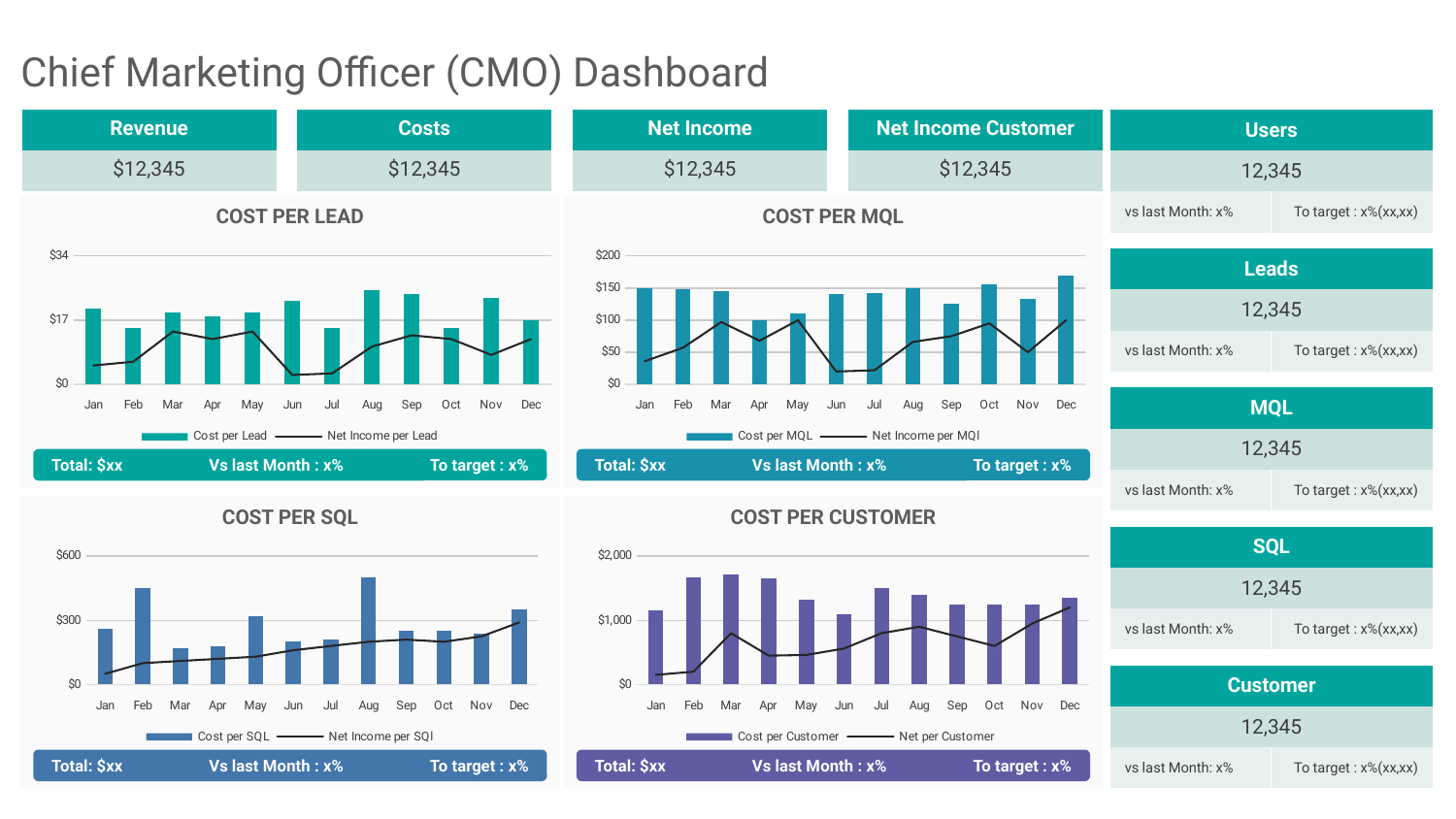

# Chief Marketing Officer (CMO) Dashboard
| Revenue |
| --- |
| $12,345 |
| Costs |
| --- |
| $12,345 |
| Net Income |
| --- |
| $12,345 |
| Net Income Customer |
| --- |
| $12,345 |
| Users |  |
| --- | --- |
| 12,345 |  |
| vs last Month: x% | To target : x%(xx,xx) |

COST PER LEAD
COST PER MQL

### Chart

| Category | Cost per Lead | Net Income per Lead |
|---|---|---|
| Jan | 20.0 | 5.0 |
| Feb | 15.0 | 6.0 |
| Mar | 19.0 | 14.0 |
| Apr | 18.0 | 12.0 |
| May | 19.0 | 14.0 |
| Jun | 22.0 | 2.5 |
| Jul | 15.0 | 2.9 |
| Aug | 25.0 | 10.0 |
| Sep | 24.0 | 13.0 |
| Oct | 15.0 | 12.0 |
| Nov | 23.0 | 7.8 |
| Dec | 17.0 | 12.0 |

### Chart

| Category | Cost per MQL | Net Income per MQl |
|---|---|---|
| Jan | 150.0 | 36.0 |
| Feb | 148.0 | 57.0 |
| Mar | 145.0 | 97.0 |
| Apr | 100.0 | 68.0 |
| May | 110.0 | 100.0 |
| Jun | 140.0 | 20.0 |
| Jul | 142.0 | 22.0 |
| Aug | 150.0 | 66.0 |
| Sep | 126.0 | 75.0 |
| Oct | 156.0 | 95.0 |
| Nov | 133.0 | 50.0 |
| Dec | 170.0 | 100.0 |
| Leads |  |
| --- | --- |
| 12,345 |  |
| vs last Month: x% | To target : x%(xx,xx) |
| MQL |  |
| --- | --- |
| 12,345 |  |
| vs last Month: x% | To target : x%(xx,xx) |

Total: $xx
Vs last Month : x%
To target : x%

Total: $xx
Vs last Month : x%
To target : x%

COST PER SQL
COST PER CUSTOMER
| SQL |  |
| --- | --- |
| 12,345 |  |
| vs last Month: x% | To target : x%(xx,xx) |

### Chart

| Category | Cost per SQL | Net Income per SQl |
|---|---|---|
| Jan | 260.0 | 50.0 |
| Feb | 450.0 | 100.0 |
| Mar | 170.0 | 110.0 |
| Apr | 180.0 | 120.0 |
| May | 320.0 | 130.0 |
| Jun | 200.0 | 160.0 |
| Jul | 210.0 | 180.0 |
| Aug | 500.0 | 200.0 |
| Sep | 250.0 | 210.0 |
| Oct | 250.0 | 200.0 |
| Nov | 240.0 | 225.0 |
| Dec | 350.0 | 290.0 |

### Chart

| Category | Cost per Customer | Net per Customer |
|---|---|---|
| Jan | 1160.0 | 150.0 |
| Feb | 1670.0 | 200.0 |
| Mar | 1710.0 | 800.0 |
| Apr | 1650.0 | 450.0 |
| May | 1320.0 | 460.0 |
| Jun | 1090.0 | 560.0 |
| Jul | 1500.0 | 800.0 |
| Aug | 1400.0 | 900.0 |
| Sep | 1250.0 | 750.0 |
| Oct | 1250.0 | 600.0 |
| Nov | 1240.0 | 950.0 |
| Dec | 1350.0 | 1200.0 |
| Customer |  |
| --- | --- |
| 12,345 |  |
| vs last Month: x% | To target : x%(xx,xx) |

Total: $xx
Vs last Month : x%
To target : x%

Total: $xx
Vs last Month : x%
To target : x%